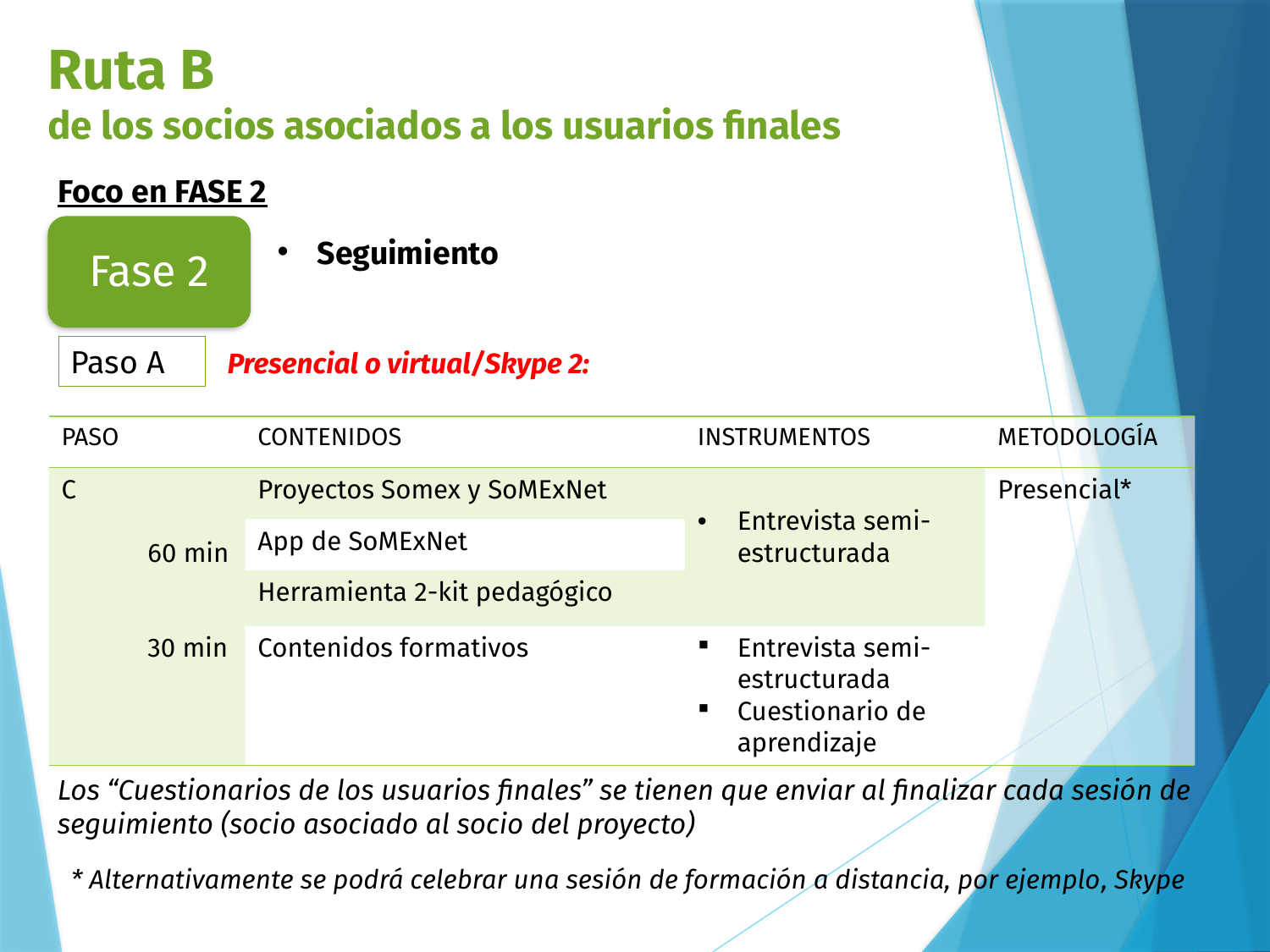

# Ruta B de los socios asociados a los usuarios finales
Foco en FASE 2

Fase 2
Seguimiento
Paso A
Presencial o virtual/Skype 2:
| PASO |  | CONTENIDOS | INSTRUMENTOS | METODOLOGÍA |
| --- | --- | --- | --- | --- |
| C | 60 min 30 min | Proyectos Somex y SoMExNet | Entrevista semi-estructurada | Presencial\* |
|  |  | App de SoMExNet |  |  |
|  |  | Herramienta 2-kit pedagógico |  |  |
|  |  | Contenidos formativos | Entrevista semi-estructurada Cuestionario de aprendizaje |  |
Los “Cuestionarios de los usuarios finales” se tienen que enviar al finalizar cada sesión de seguimiento (socio asociado al socio del proyecto)

* Alternativamente se podrá celebrar una sesión de formación a distancia, por ejemplo, Skype